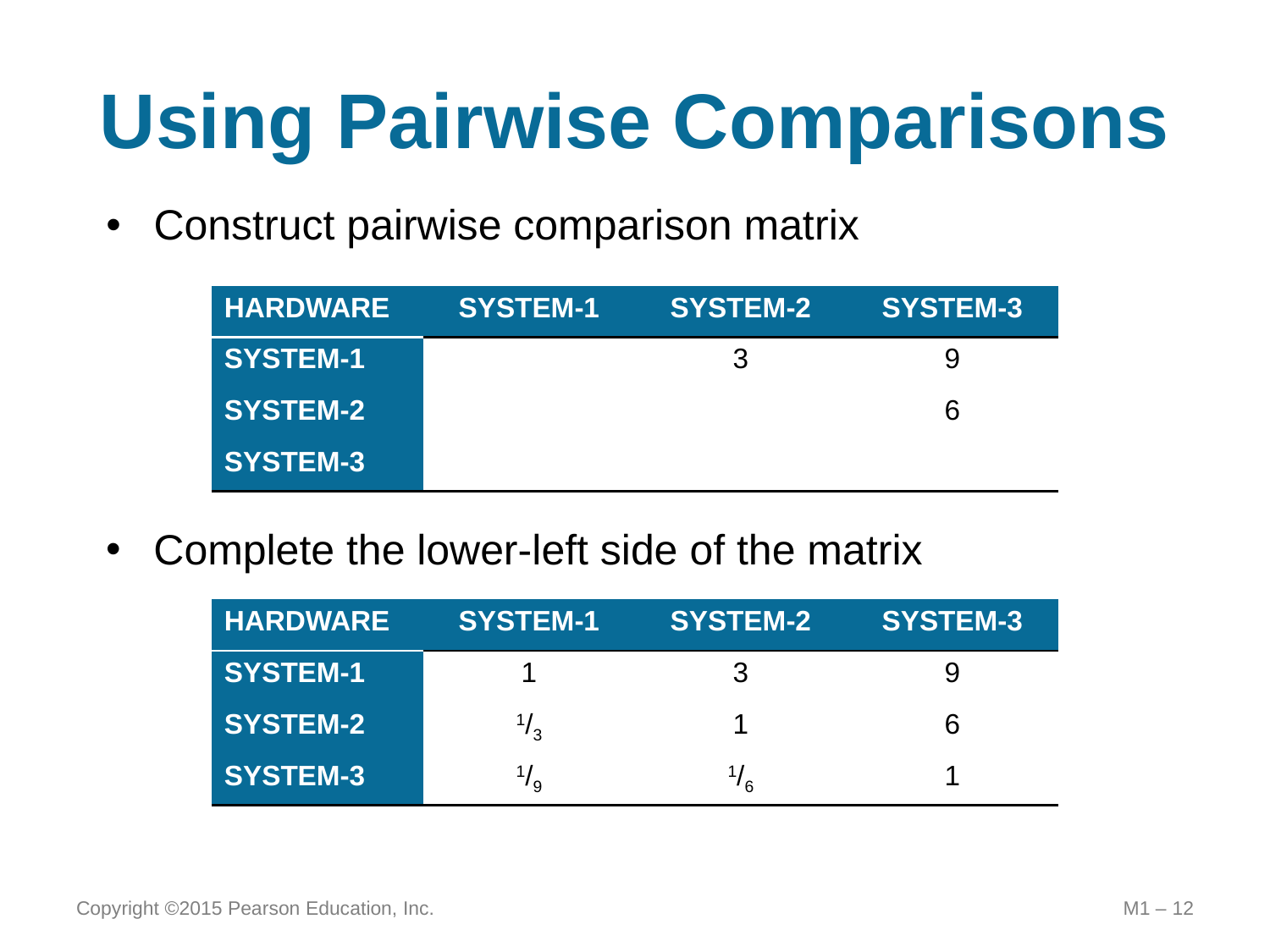

# Using Pairwise Comparisons
Construct pairwise comparison matrix
| HARDWARE | SYSTEM-1 | SYSTEM-2 | SYSTEM-3 |
| --- | --- | --- | --- |
| SYSTEM-1 |  | 3 | 9 |
| SYSTEM-2 |  |  | 6 |
| SYSTEM-3 |  |  |  |
Complete the lower-left side of the matrix
| HARDWARE | SYSTEM-1 | SYSTEM-2 | SYSTEM-3 |
| --- | --- | --- | --- |
| SYSTEM-1 | 1 | 3 | 9 |
| SYSTEM-2 | 1/3 | 1 | 6 |
| SYSTEM-3 | 1/9 | 1/6 | 1 |
Copyright ©2015 Pearson Education, Inc.
M1 – 12